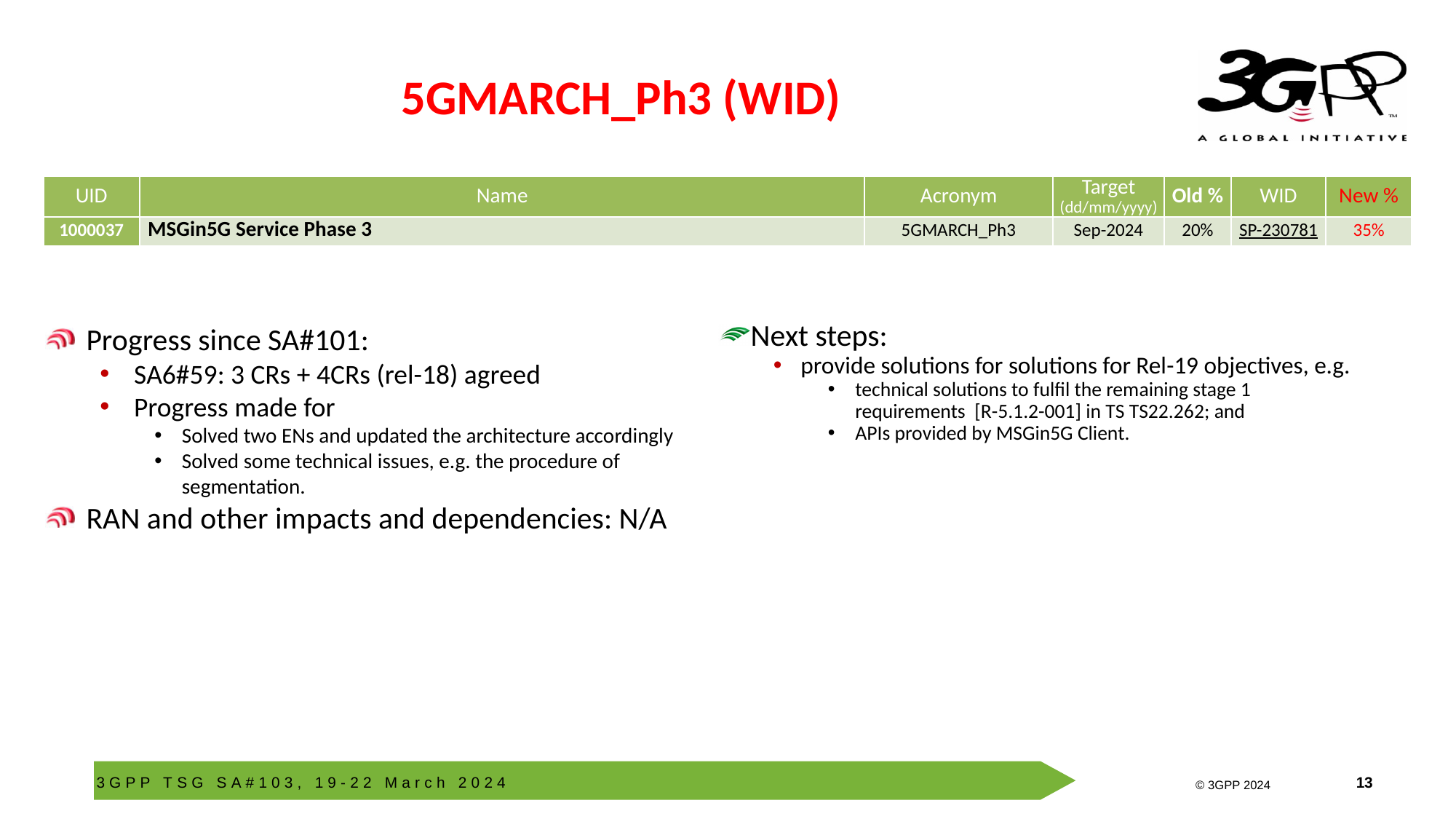

# 5GMARCH_Ph3 (WID)
| UID | Name | Acronym | Target (dd/mm/yyyy) | Old % | WID | New % |
| --- | --- | --- | --- | --- | --- | --- |
| 1000037 | MSGin5G Service Phase 3 | 5GMARCH\_Ph3 | Sep-2024 | 20% | SP-230781 | 35% |
Progress since SA#101:
SA6#59: 3 CRs + 4CRs (rel-18) agreed
Progress made for
Solved two ENs and updated the architecture accordingly
Solved some technical issues, e.g. the procedure of segmentation.
RAN and other impacts and dependencies: N/A

Next steps:
provide solutions for solutions for Rel-19 objectives, e.g.
technical solutions to fulfil the remaining stage 1 requirements  [R-5.1.2-001] in TS TS22.262; and
APIs provided by MSGin5G Client.